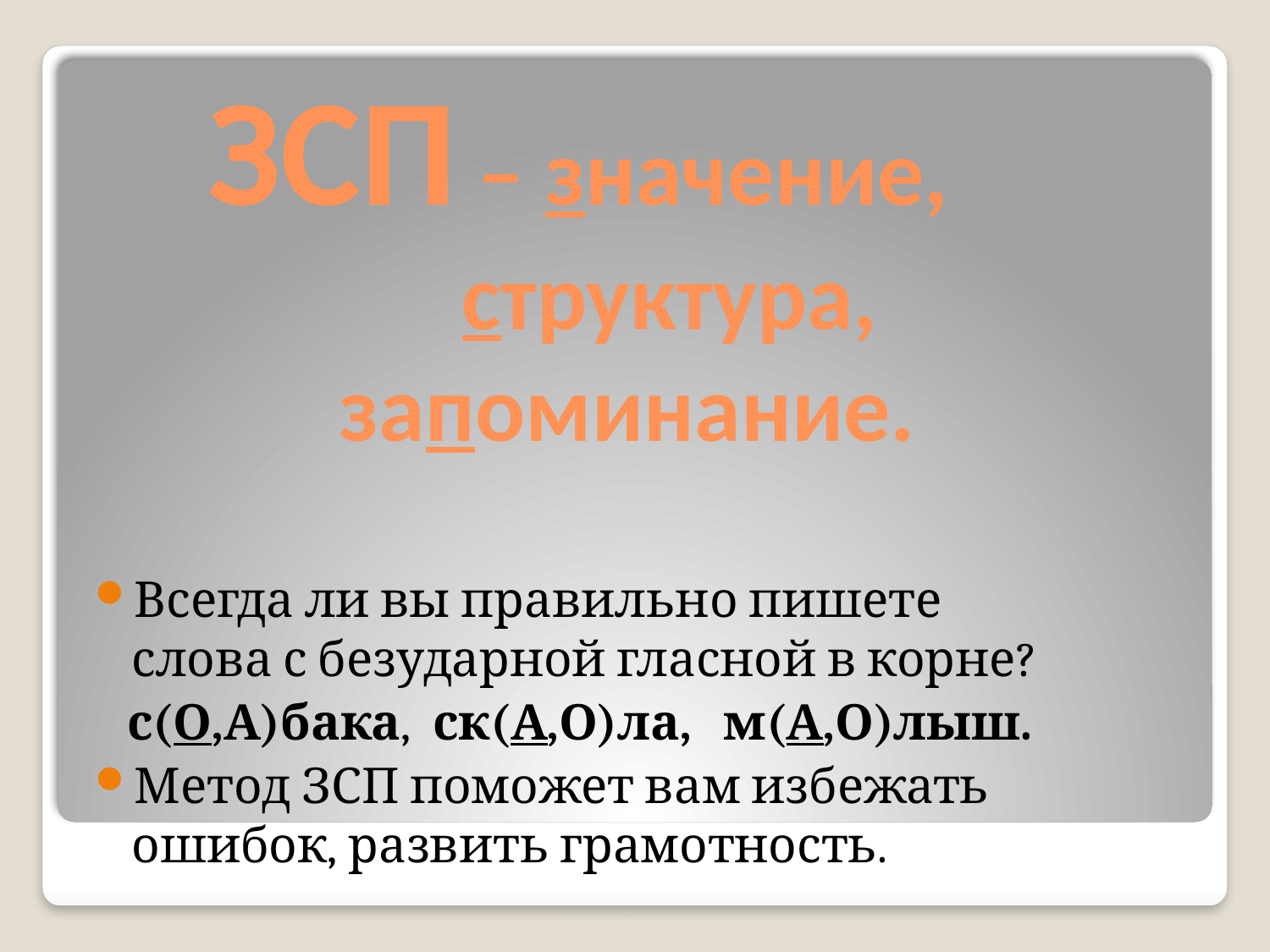

# ЗСП – значение, структура, запоминание.
Всегда ли вы правильно пишете слова с безударной гласной в корне?
   с(О,А)бака,  ск(А,О)ла,   м(А,О)лыш.
Метод ЗСП поможет вам избежать ошибок, развить грамотность.